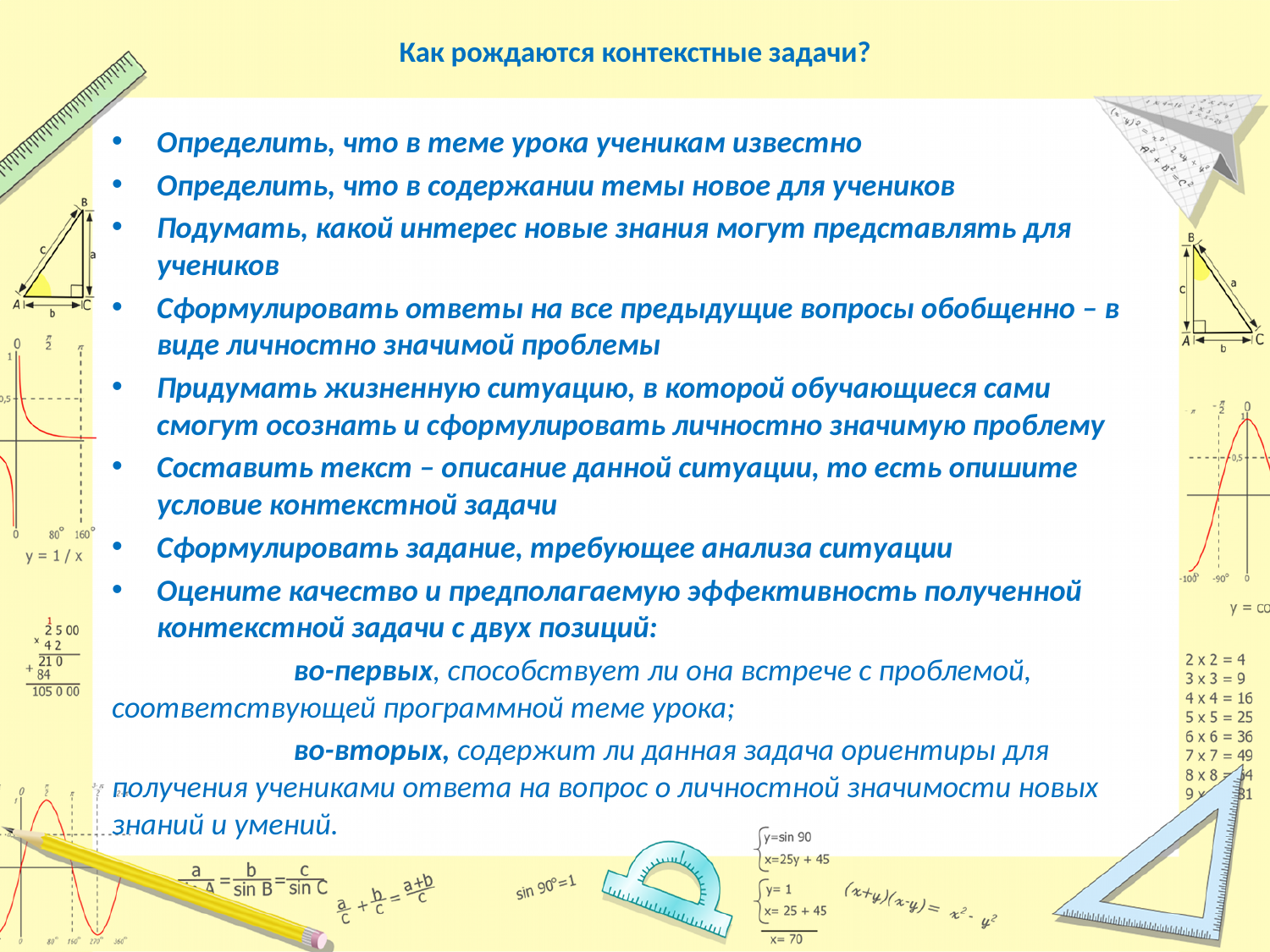

# Как рождаются контекстные задачи?
Определить, что в теме урока ученикам известно
Определить, что в содержании темы новое для учеников
Подумать, какой интерес новые знания могут представлять для учеников
Сформулировать ответы на все предыдущие вопросы обобщенно – в виде личностно значимой проблемы
Придумать жизненную ситуацию, в которой обучающиеся сами смогут осознать и сформулировать личностно значимую проблему
Составить текст – описание данной ситуации, то есть опишите условие контекстной задачи
Сформулировать задание, требующее анализа ситуации
Оцените качество и предполагаемую эффективность полученной контекстной задачи с двух позиций:
                          во-первых, способствует ли она встрече с проблемой,      соответствующей программной теме урока;
                          во-вторых, содержит ли данная задача ориентиры для получения учениками ответа на вопрос о личностной значимости новых знаний и умений.